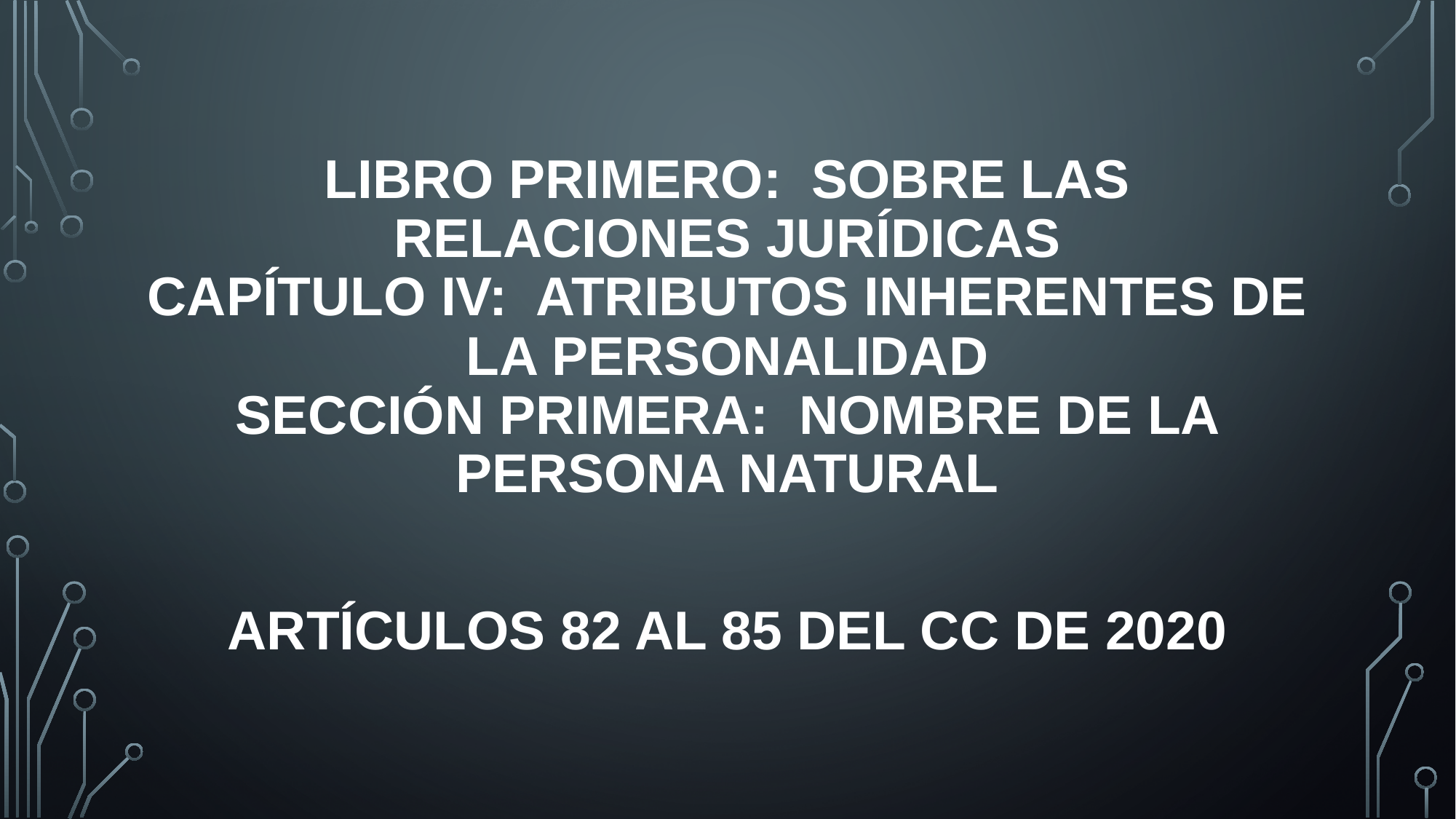

# Libro Primero:  sobre las relaciones jurídicas Capítulo IV:  Atributos Inherentes de la Personalidad Sección Primera:  Nombre de la Persona Natural

Artículos 82 al 85 del cc de 2020